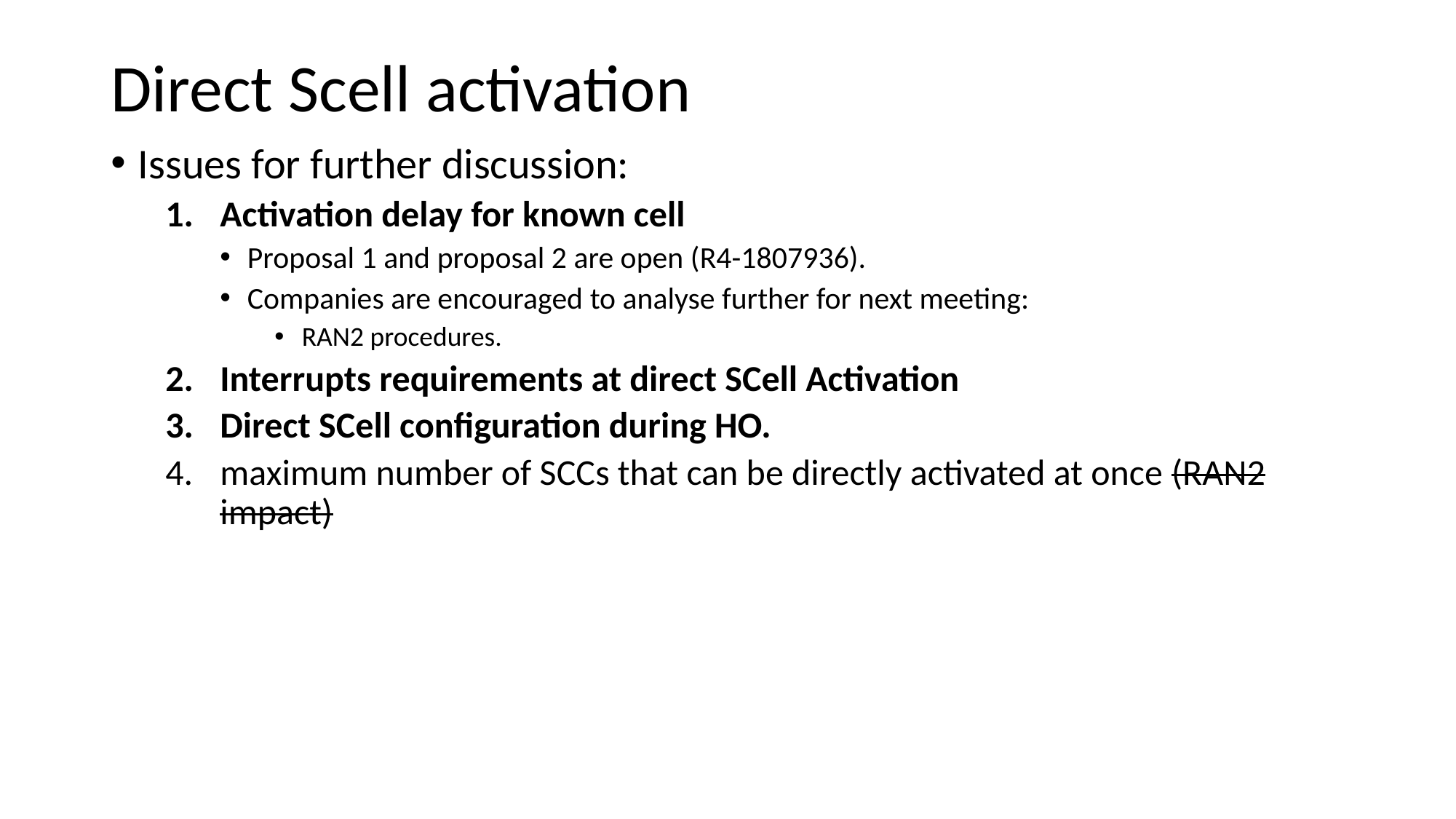

# Direct Scell activation
Issues for further discussion:
Activation delay for known cell
Proposal 1 and proposal 2 are open (R4-1807936).
Companies are encouraged to analyse further for next meeting:
RAN2 procedures.
Interrupts requirements at direct SCell Activation
Direct SCell configuration during HO.
maximum number of SCCs that can be directly activated at once (RAN2 impact)